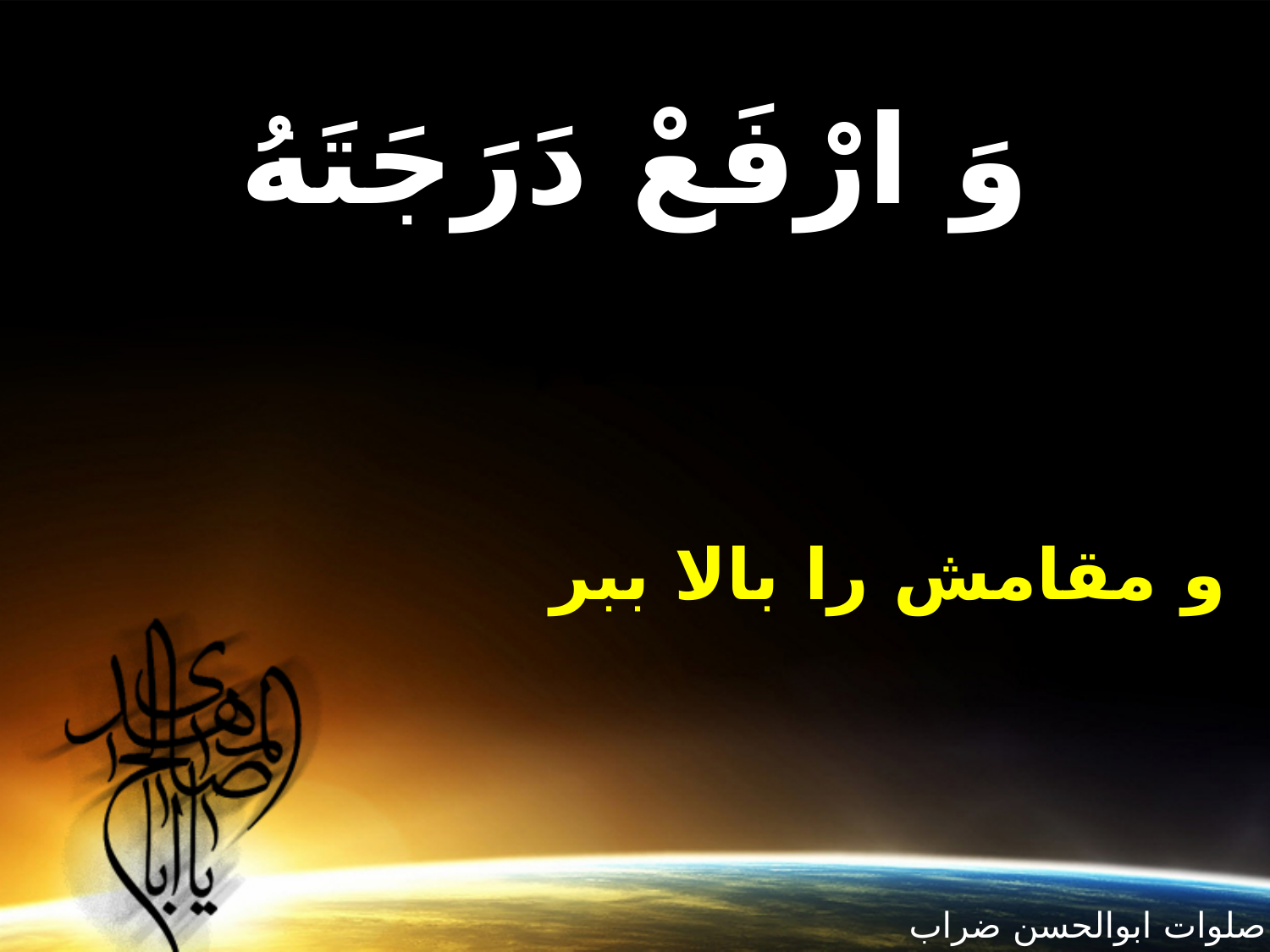

وَ ارْفَعْ دَرَجَتَهُ‏
و مقامش را بالا ببر